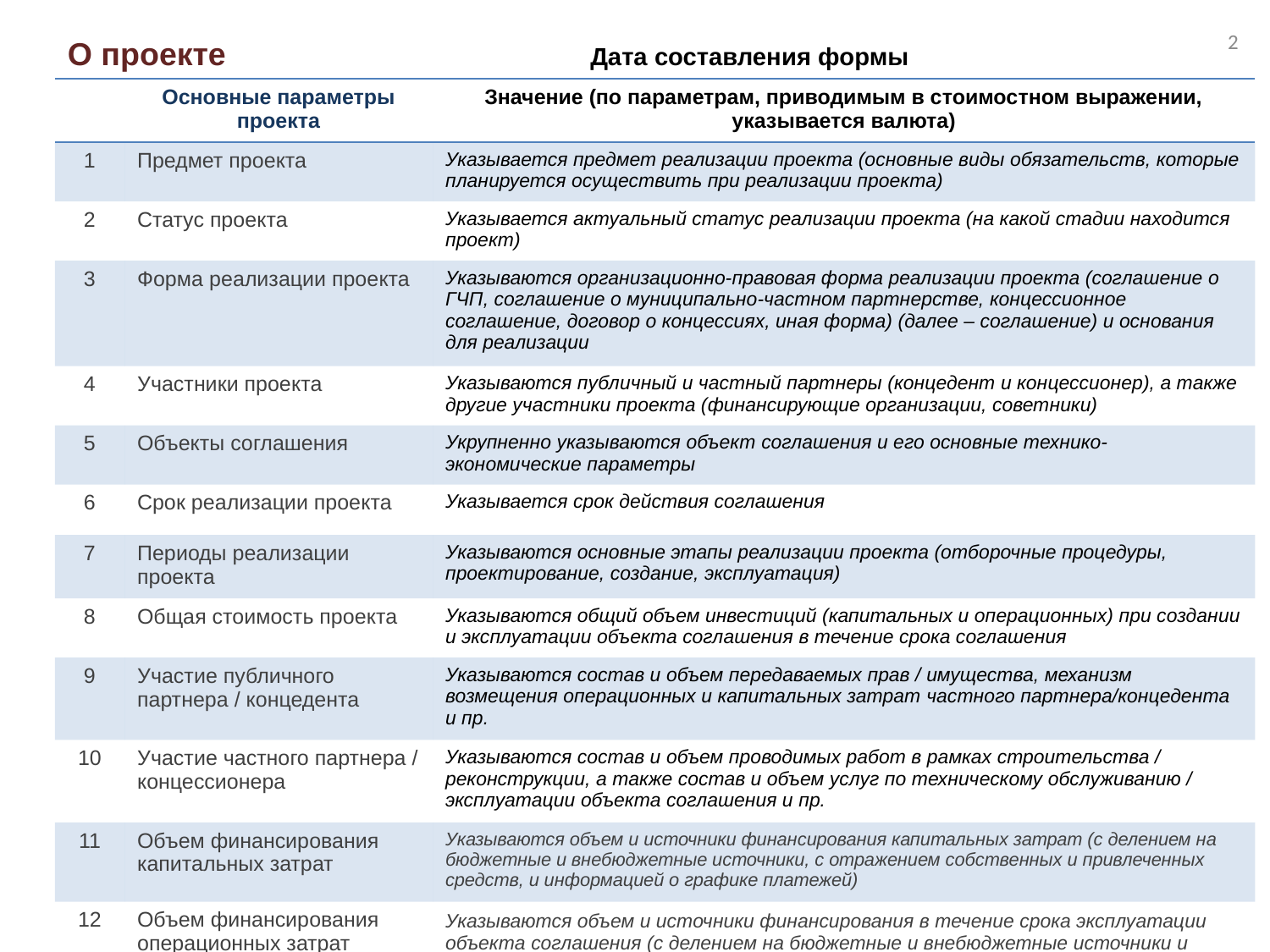

2
О проекте                                         Дата составления формы
|  | Основные параметры проекта | Значение (по параметрам, приводимым в стоимостном выражении, указывается валюта) |
| --- | --- | --- |
| 1 | Предмет проекта | Указывается предмет реализации проекта (основные виды обязательств, которые планируется осуществить при реализации проекта) |
| 2 | Статус проекта | Указывается актуальный статус реализации проекта (на какой стадии находится проект) |
| 3 | Форма реализации проекта | Указываются организационно-правовая форма реализации проекта (соглашение о ГЧП, соглашение о муниципально-частном партнерстве, концессионное соглашение, договор о концессиях, иная форма) (далее – соглашение) и основания для реализации |
| 4 | Участники проекта | Указываются публичный и частный партнеры (концедент и концессионер), а также другие участники проекта (финансирующие организации, советники) |
| 5 | Объекты соглашения | Укрупненно указываются объект соглашения и его основные технико-экономические параметры |
| 6 | Срок реализации проекта | Указывается срок действия соглашения |
| 7 | Периоды реализации проекта | Указываются основные этапы реализации проекта (отборочные процедуры, проектирование, создание, эксплуатация) |
| 8 | Общая стоимость проекта | Указываются общий объем инвестиций (капитальных и операционных) при создании и эксплуатации объекта соглашения в течение срока соглашения |
| 9 | Участие публичного партнера / концедента | Указываются состав и объем передаваемых прав / имущества, механизм возмещения операционных и капитальных затрат частного партнера/концедента и пр. |
| 10 | Участие частного партнера / концессионера | Указываются состав и объем проводимых работ в рамках строительства / реконструкции, а также состав и объем услуг по техническому обслуживанию / эксплуатации объекта соглашения и пр. |
| 11 | Объем финансирования капитальных затрат | Указываются объем и источники финансирования капитальных затрат (с делением на бюджетные и внебюджетные источники, с отражением собственных и привлеченных средств, и информацией о графике платежей) |
| 12 | Объем финансирования операционных затрат | Указываются объем и источники финансирования в течение срока эксплуатации объекта соглашения (с делением на бюджетные и внебюджетные источники и информацией о графике платежей) |